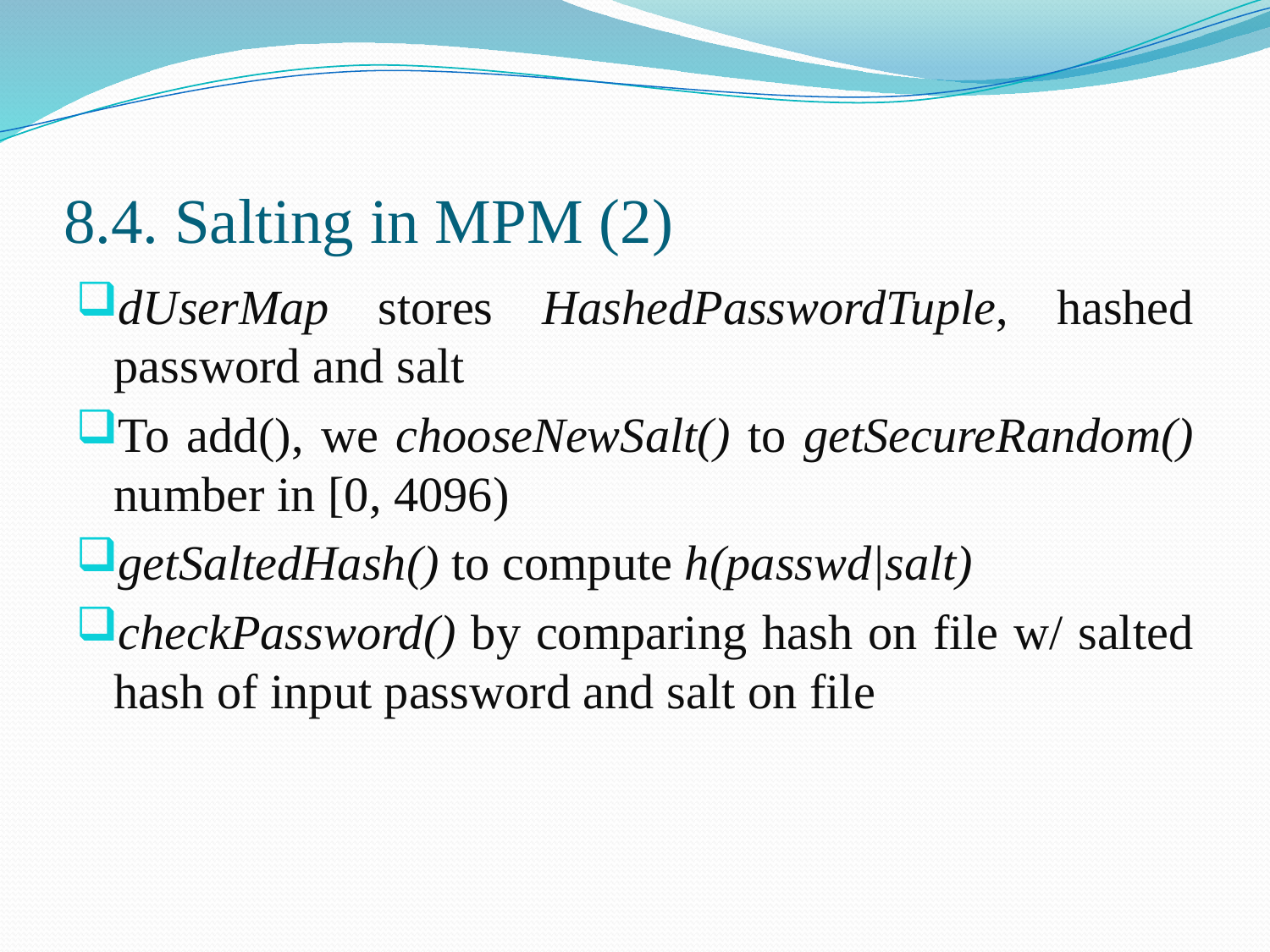

# 8.4. Salting in MPM (2)
dUserMap stores HashedPasswordTuple, hashed password and salt
To add(), we chooseNewSalt() to getSecureRandom() number in [0, 4096)
getSaltedHash() to compute h(passwd|salt)
checkPassword() by comparing hash on file w/ salted hash of input password and salt on file